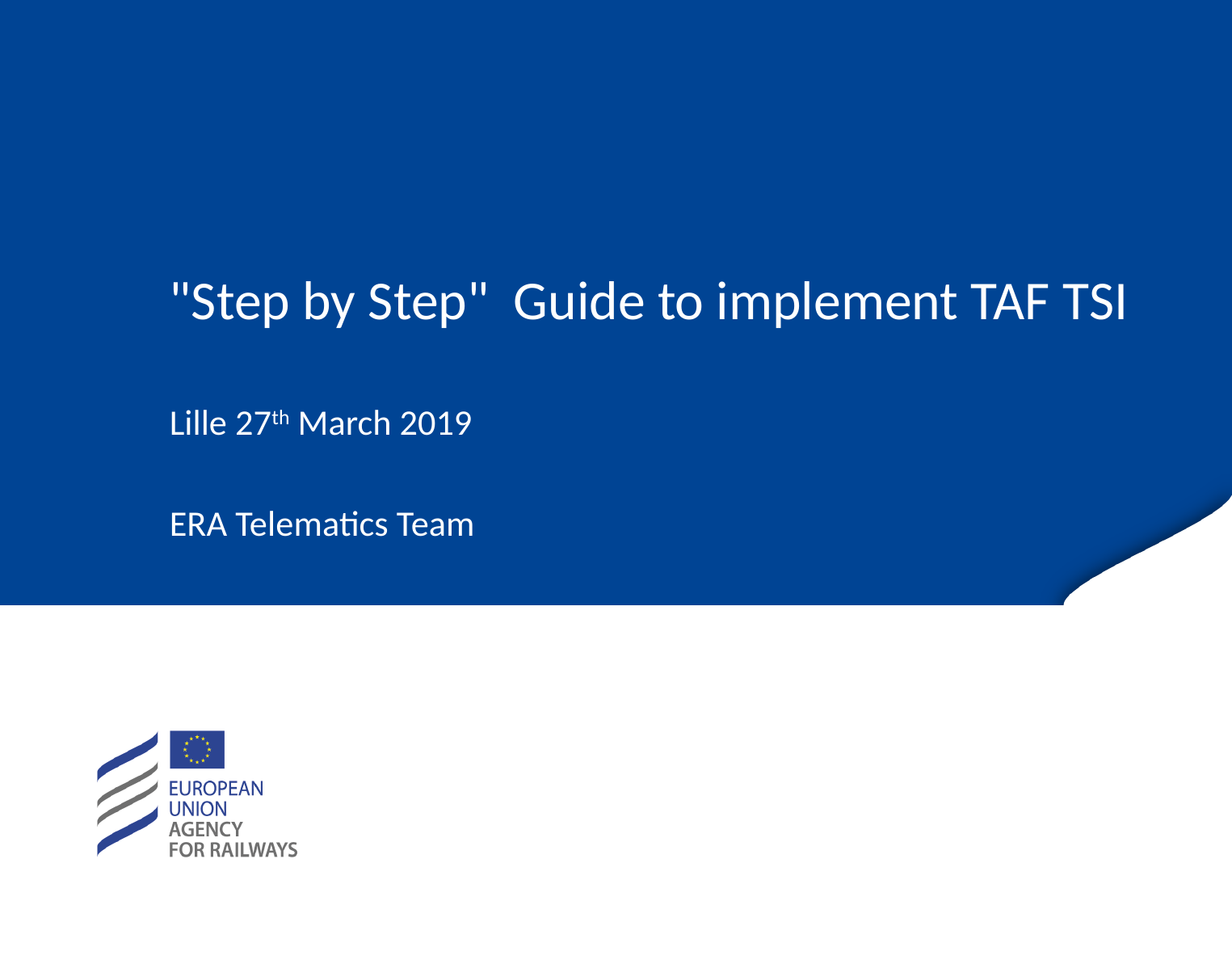

# "Step by Step"  Guide to implement TAF TSI
Lille 27th March 2019

ERA Telematics Team